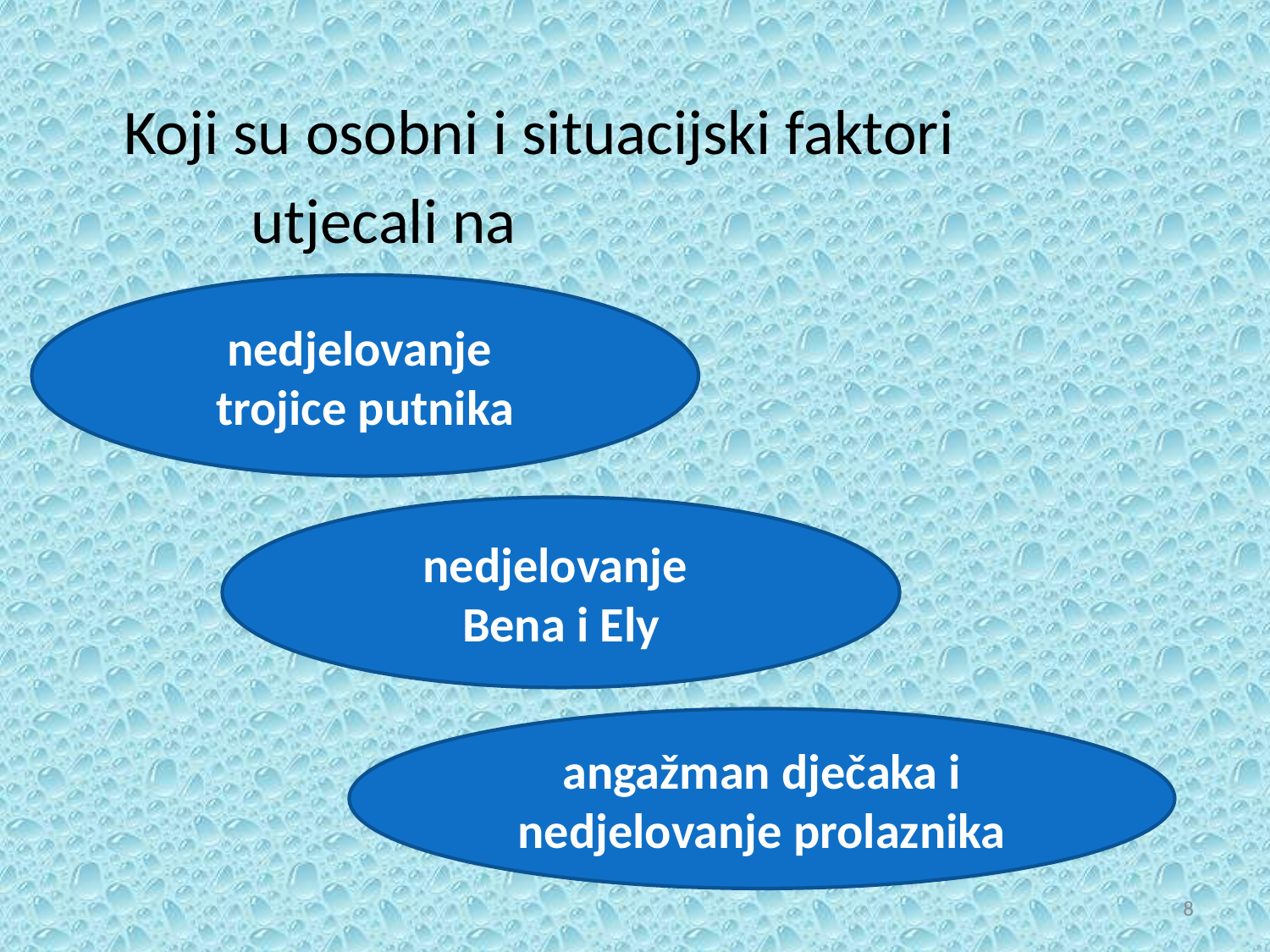

Koji su osobni i situacijski faktori
		utjecali na
nedjelovanje
trojice putnika
nedjelovanje
Bena i Ely
angažman dječaka i nedjelovanje prolaznika
8